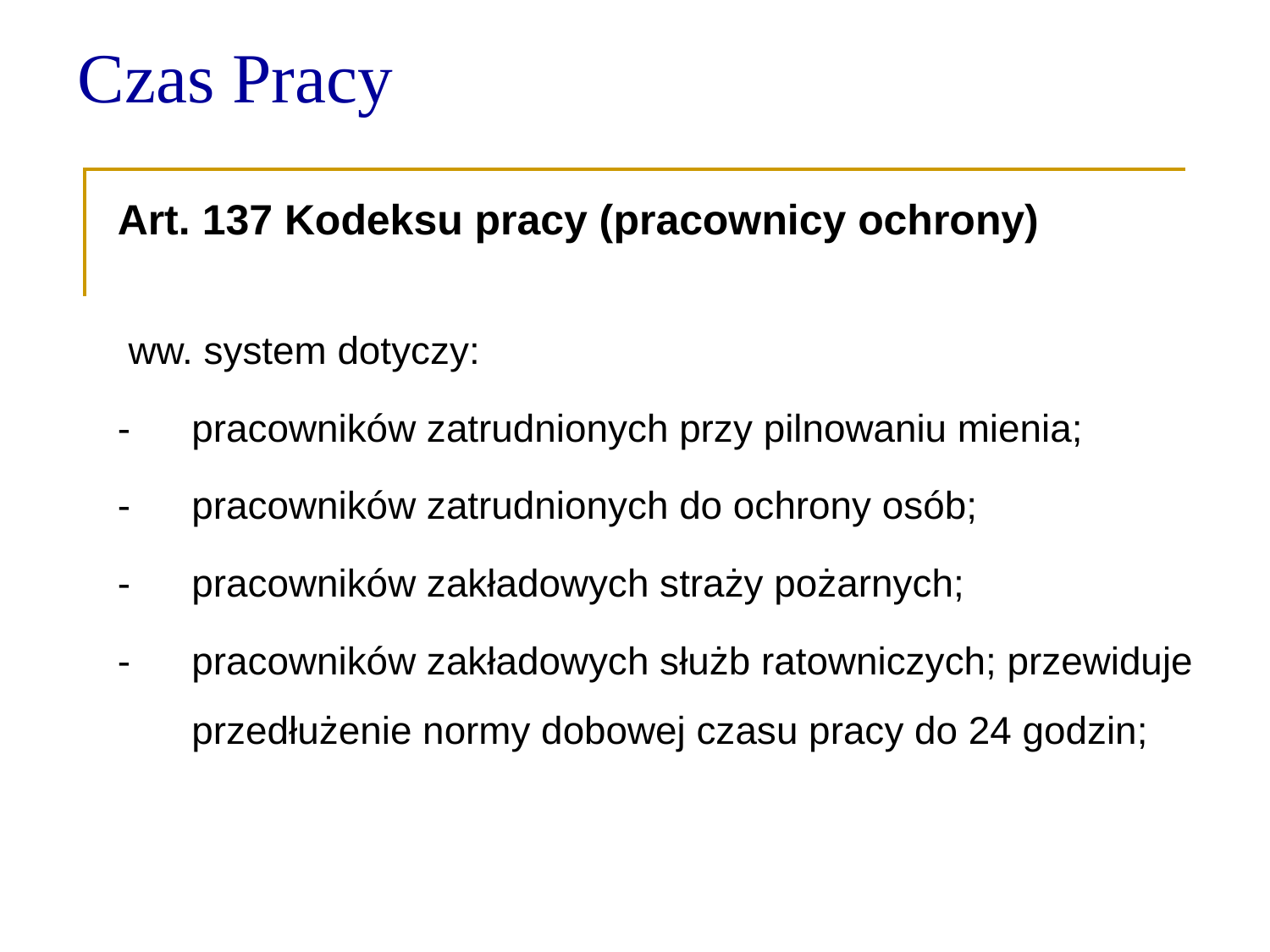

Czas Pracy
Art. 137 Kodeksu pracy (pracownicy ochrony)
 ww. system dotyczy:
-	pracowników zatrudnionych przy pilnowaniu mienia;
-	pracowników zatrudnionych do ochrony osób;
-	pracowników zakładowych straży pożarnych;
-	pracowników zakładowych służb ratowniczych; przewiduje przedłużenie normy dobowej czasu pracy do 24 godzin;